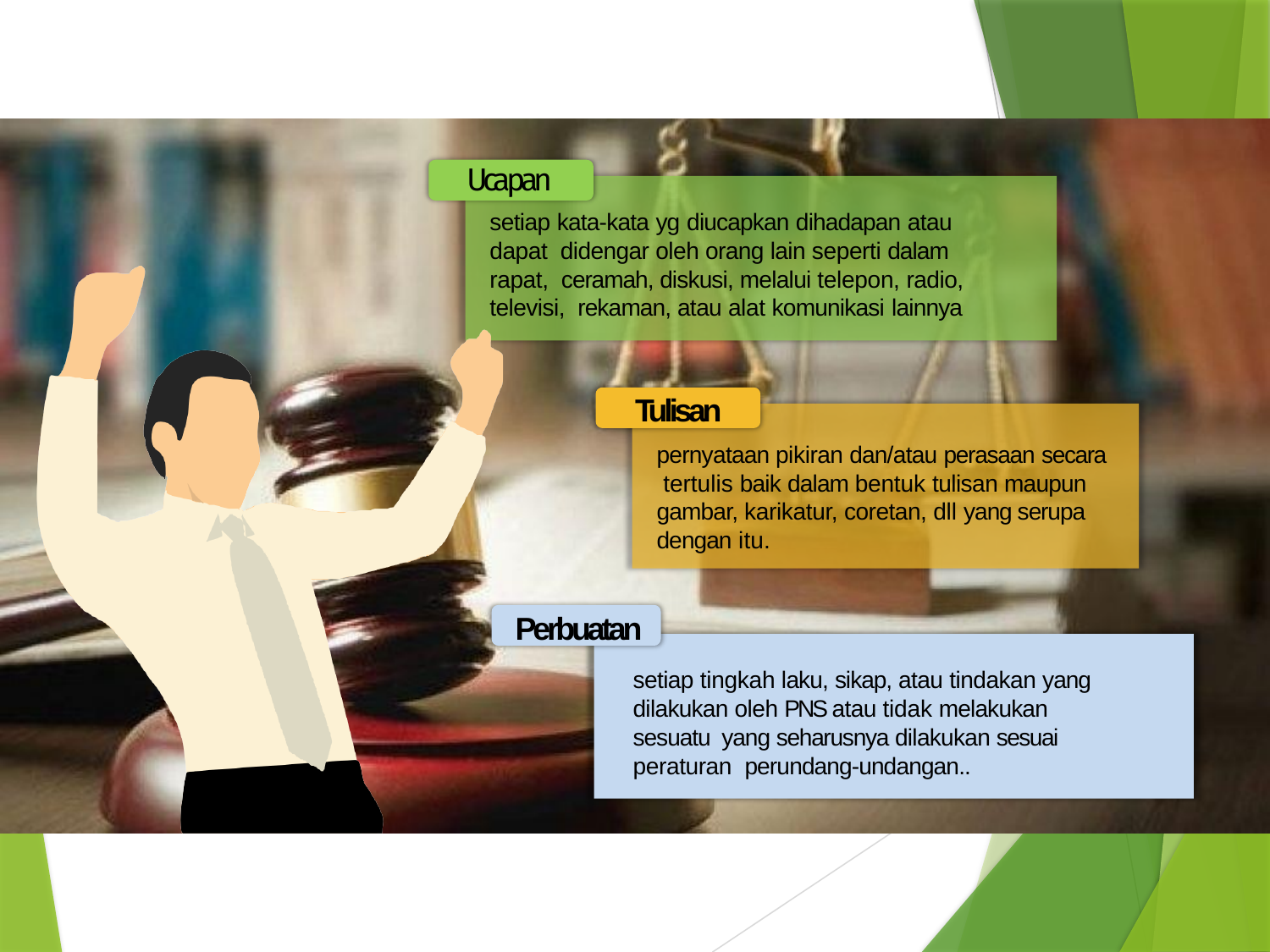

# Ucapan
setiap kata-kata yg diucapkan dihadapan atau dapat  didengar oleh orang lain seperti dalam rapat,  ceramah, diskusi, melalui telepon, radio, televisi,  rekaman, atau alat komunikasi lainnya

Tulisan
pernyataan pikiran dan/atau perasaan secara  tertulis baik dalam bentuk tulisan maupun  gambar, karikatur, coretan, dll yang serupa  dengan itu.

Perbuatan
setiap tingkah laku, sikap, atau tindakan yang  dilakukan oleh PNS atau tidak melakukan sesuatu  yang seharusnya dilakukan sesuai peraturan  perundang-undangan..